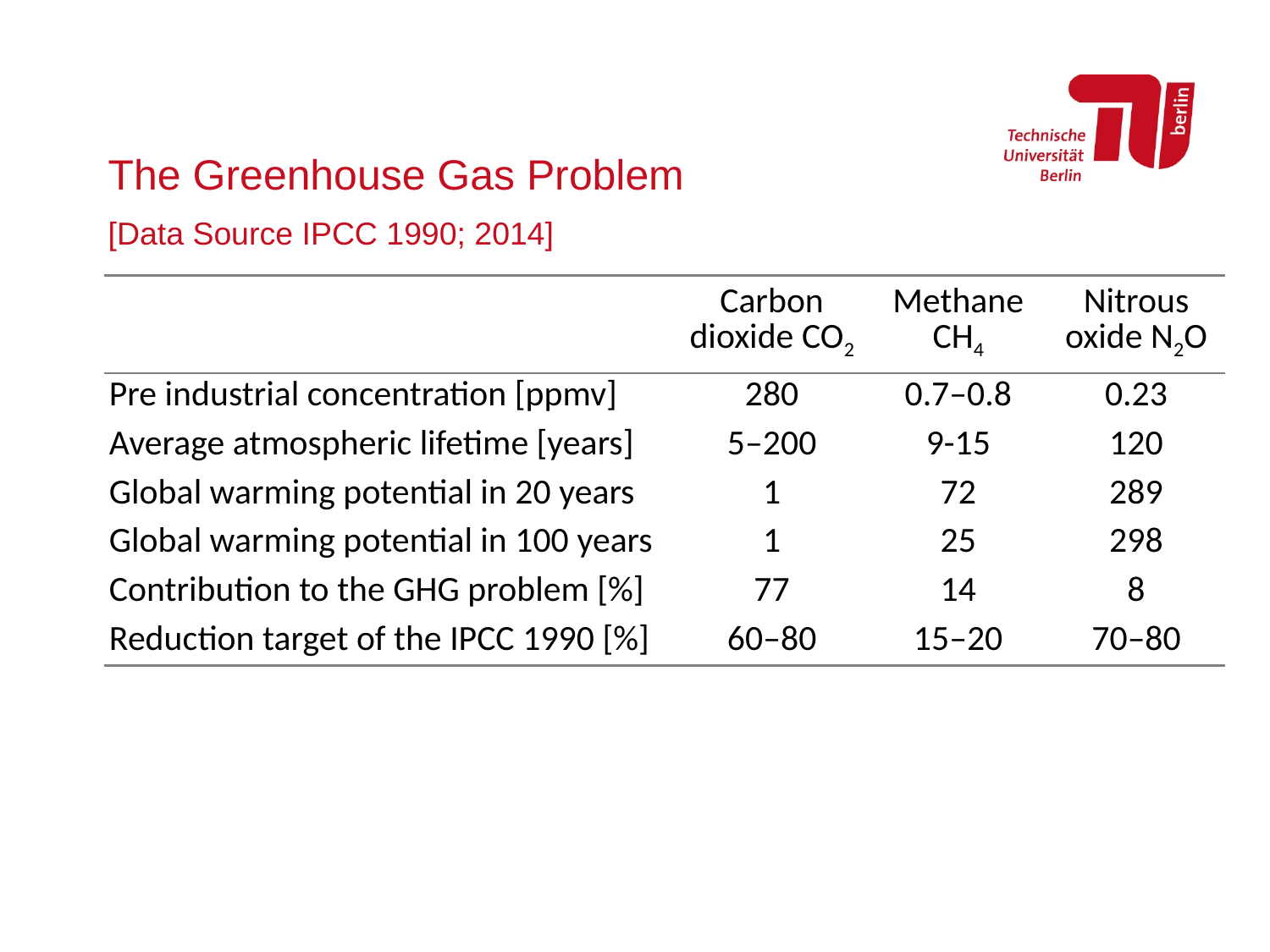

# The Greenhouse Gas Problem [Data Source IPCC 1990; 2014]
|  | Carbon dioxide CO2 | Methane CH4 | Nitrous oxide N2O |
| --- | --- | --- | --- |
| Pre industrial concentration [ppmv] | 280 | 0.7–0.8 | 0.23 |
| Average atmospheric lifetime [years] | 5–200 | 9-15 | 120 |
| Global warming potential in 20 years | 1 | 72 | 289 |
| Global warming potential in 100 years | 1 | 25 | 298 |
| Contribution to the GHG problem [%] | 77 | 14 | 8 |
| Reduction target of the IPCC 1990 [%] | 60–80 | 15–20 | 70–80 |